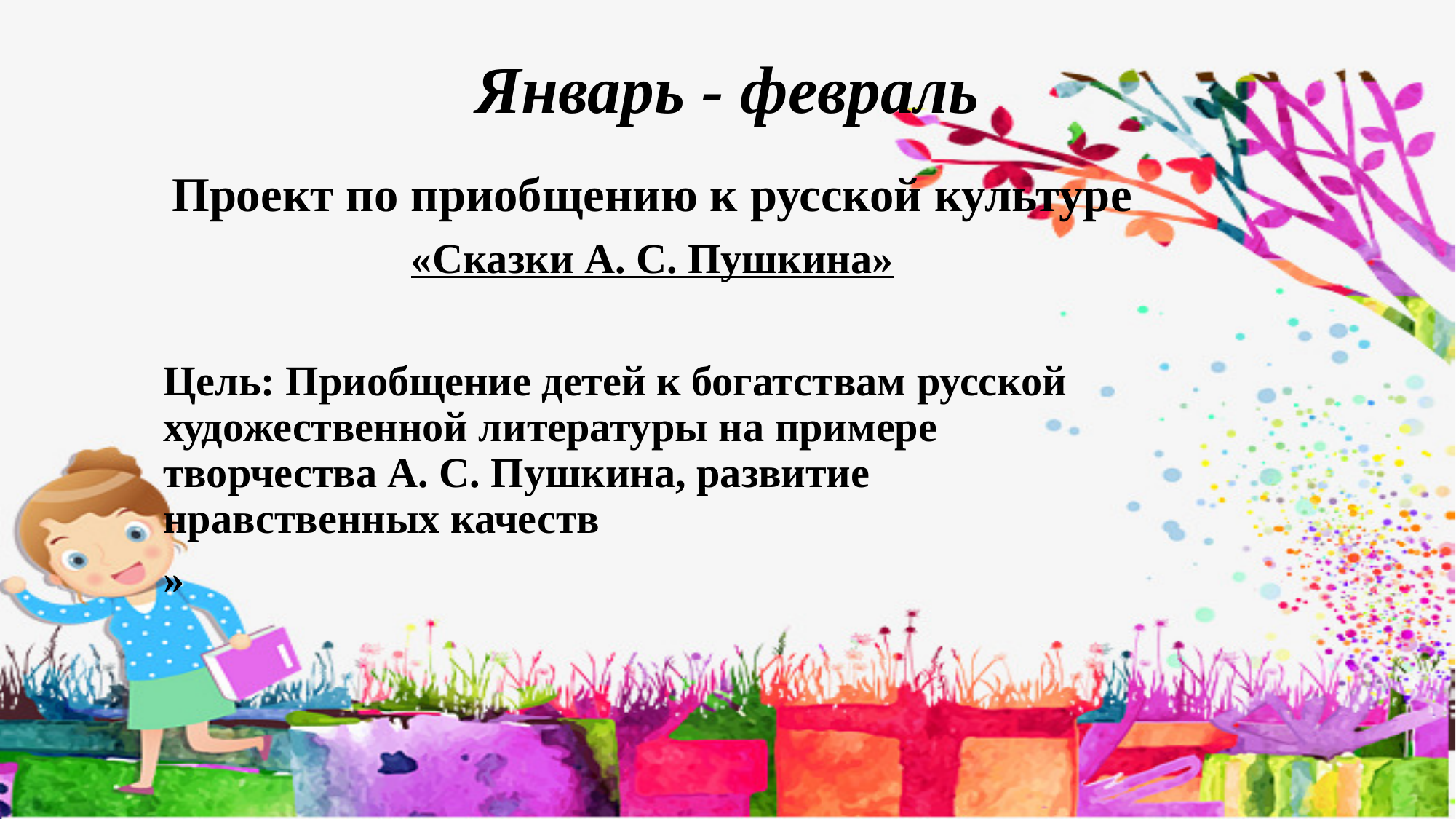

# Январь - февраль
Проект по приобщению к русской культуре
«Сказки А. С. Пушкина»

Цель: Приобщение детей к богатствам русской художественной литературы на примере творчества А. С. Пушкина, развитие нравственных качеств
»